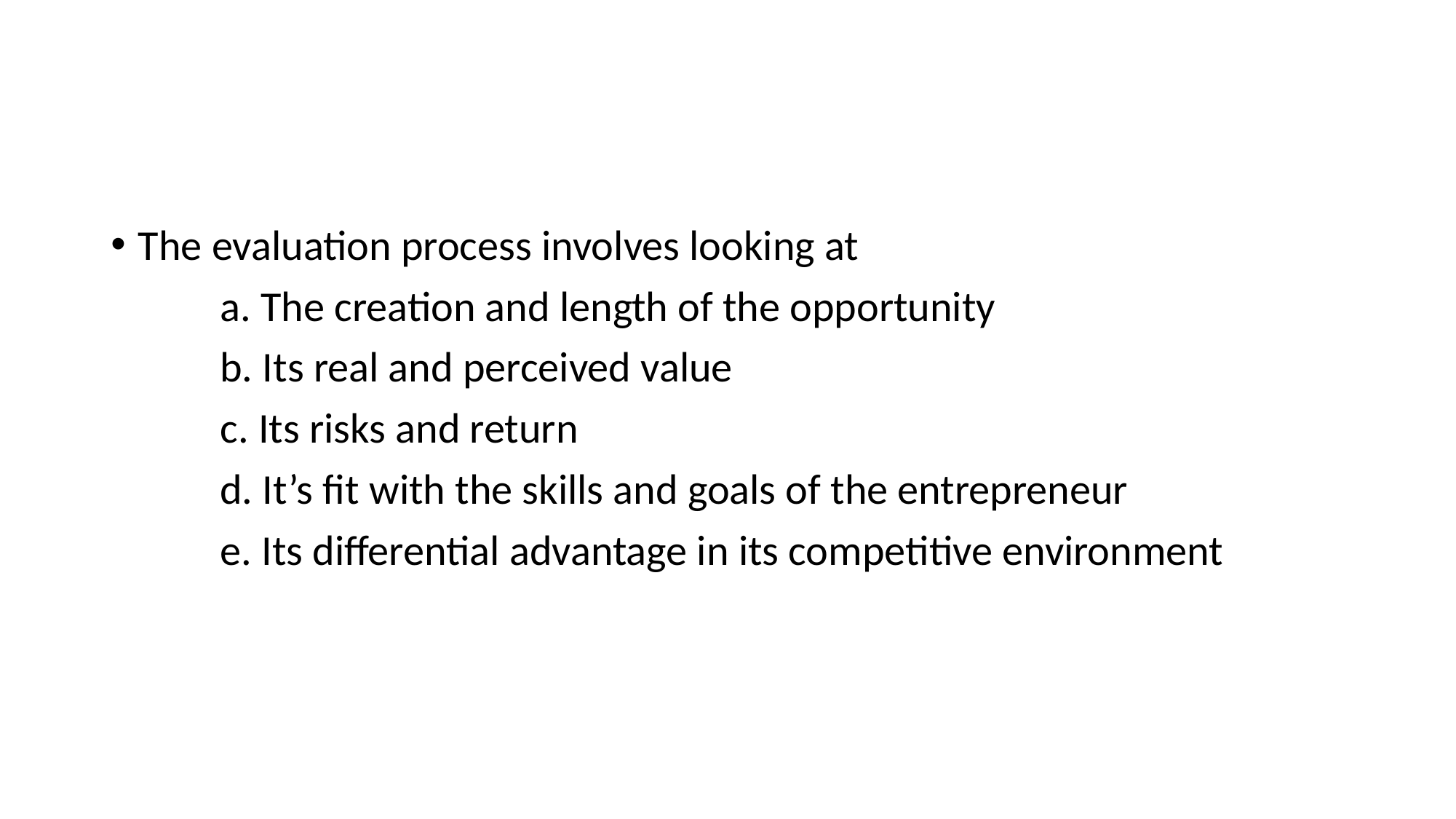

#
The evaluation process involves looking at
	a. The creation and length of the opportunity
	b. Its real and perceived value
	c. Its risks and return
	d. It’s fit with the skills and goals of the entrepreneur
	e. Its differential advantage in its competitive environment